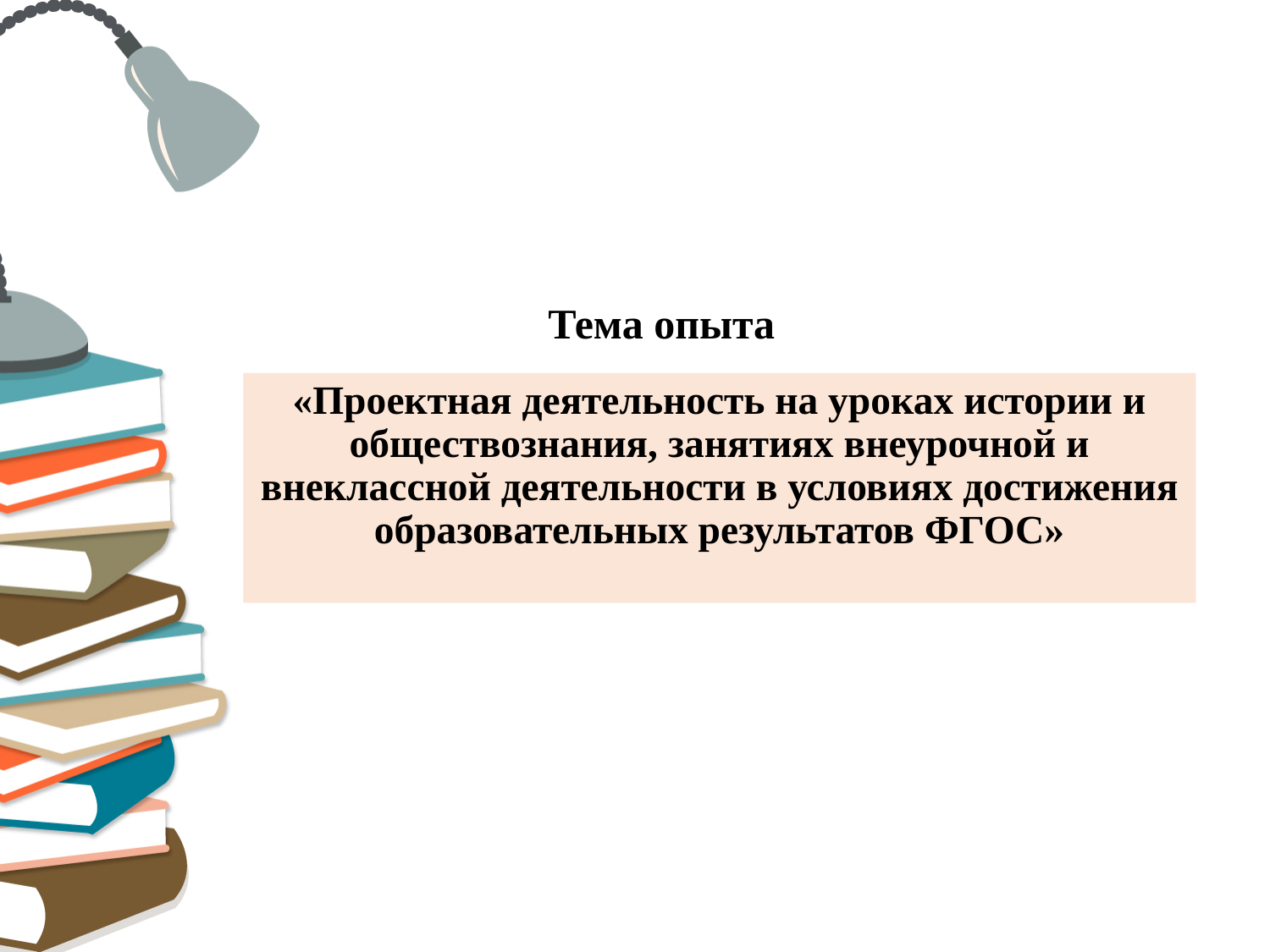

# Тема опыта
«Проектная деятельность на уроках истории и обществознания, занятиях внеурочной и внеклассной деятельности в условиях достижения образовательных результатов ФГОС»